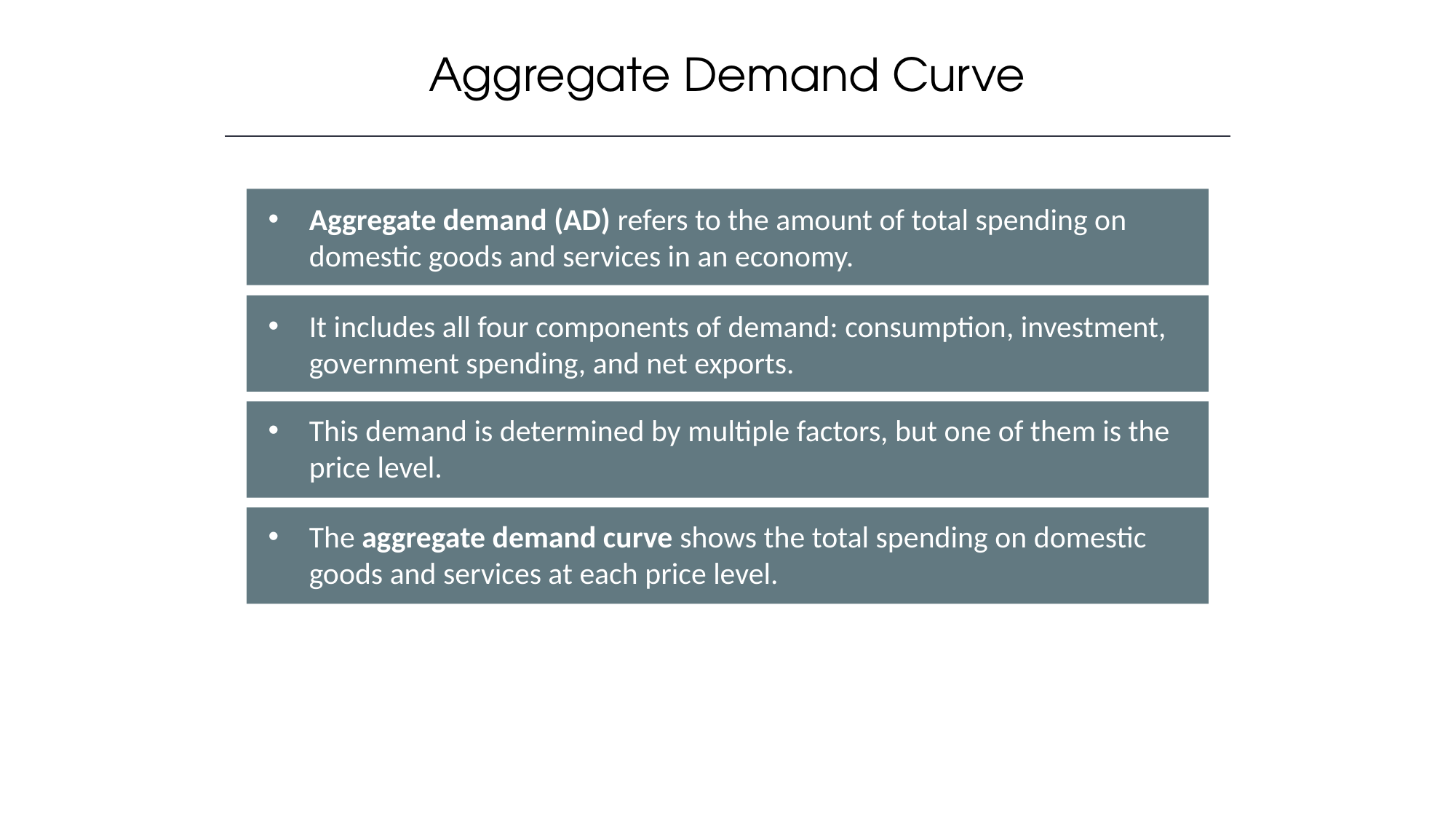

Aggregate Demand Curve
HAWKES LEARNING

Aggregate demand (AD) refers to the amount of total spending on domestic goods and services in an economy.

It includes all four components of demand: consumption, investment, government spending, and net exports.

This demand is determined by multiple factors, but one of them is the price level.

The aggregate demand curve shows the total spending on domestic goods and services at each price level.